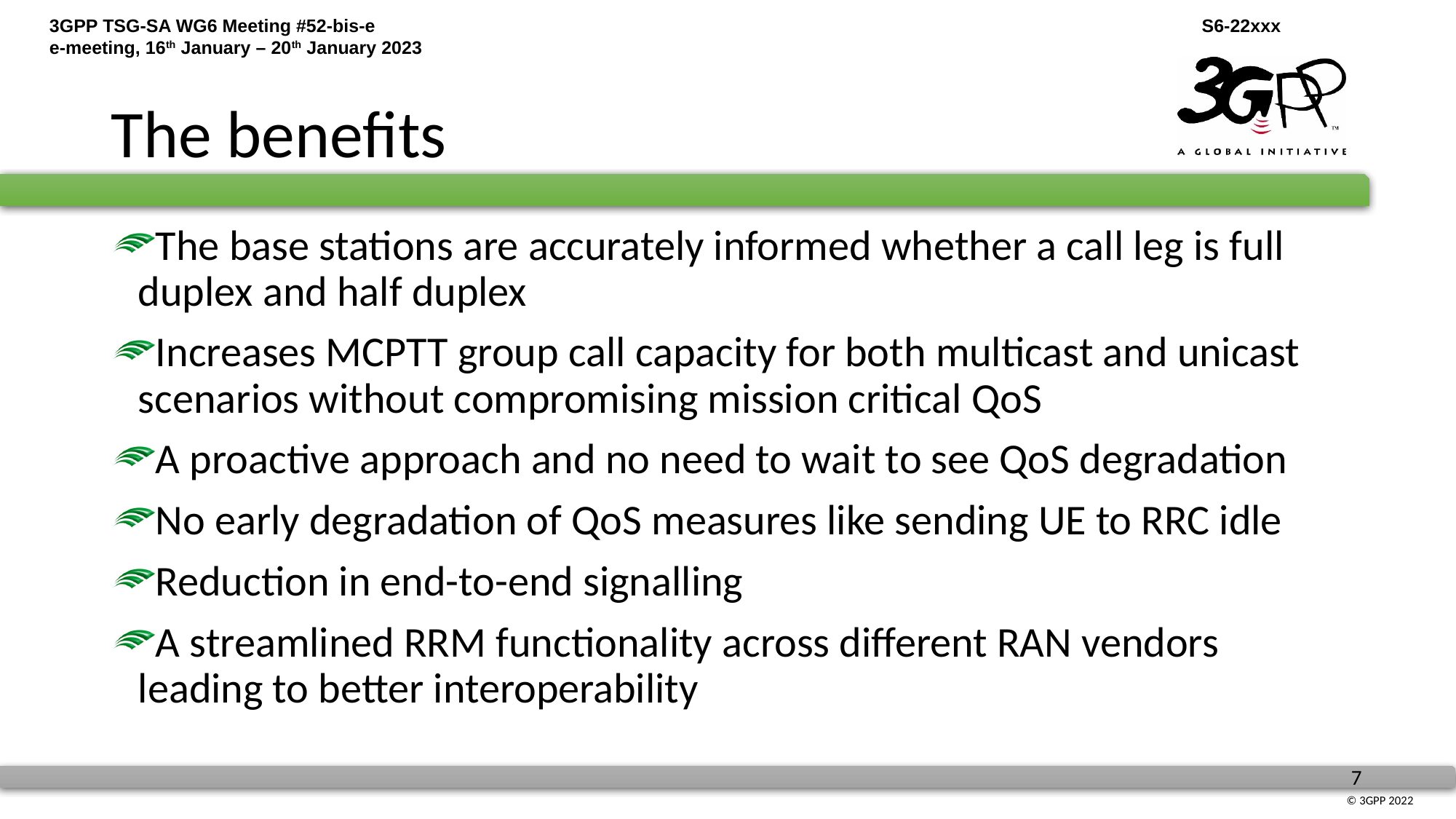

# The benefits
The base stations are accurately informed whether a call leg is full duplex and half duplex
Increases MCPTT group call capacity for both multicast and unicast scenarios without compromising mission critical QoS
A proactive approach and no need to wait to see QoS degradation
No early degradation of QoS measures like sending UE to RRC idle
Reduction in end-to-end signalling
A streamlined RRM functionality across different RAN vendors leading to better interoperability